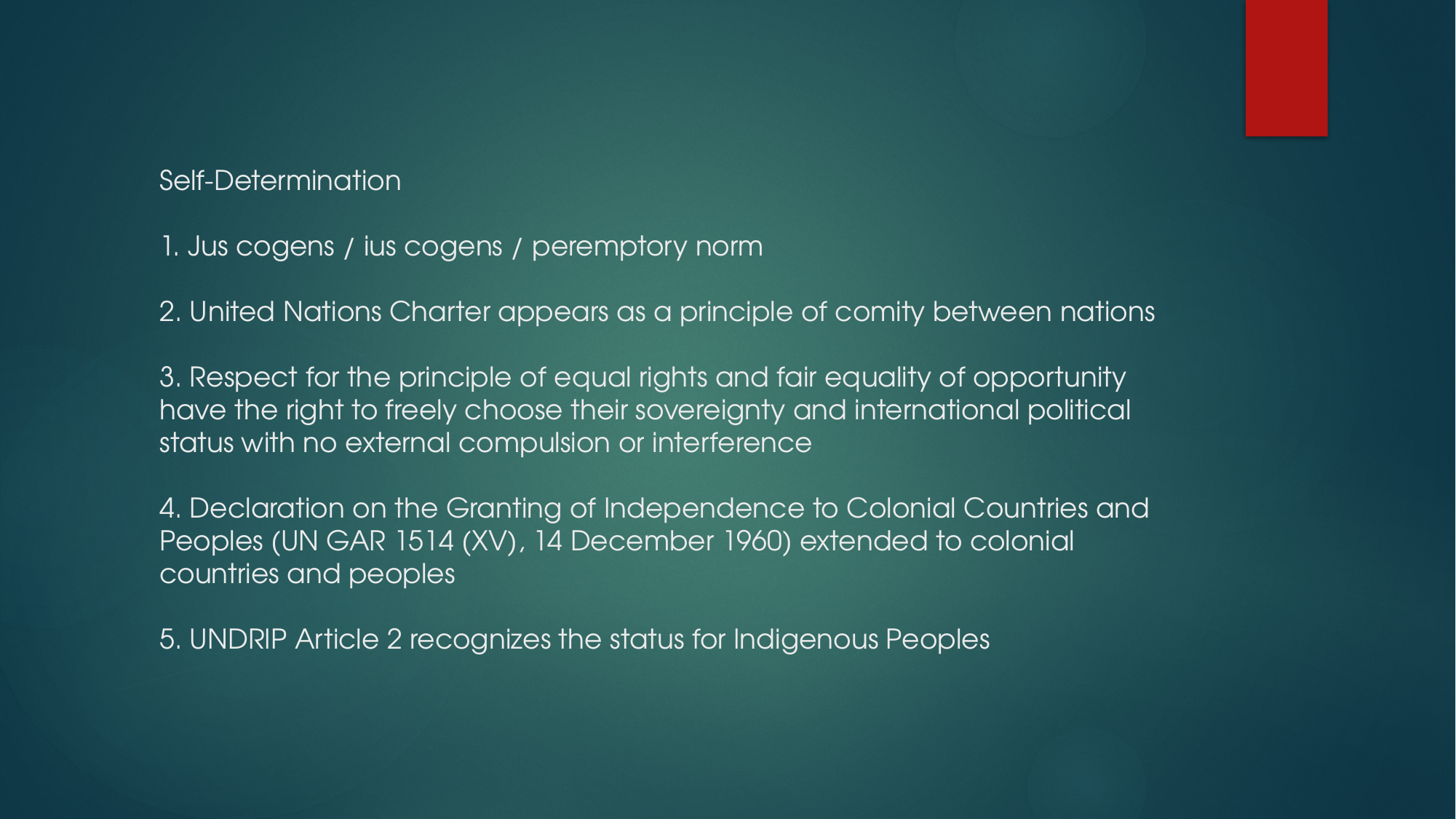

# Self-Determination 1. Jus cogens / ius cogens / peremptory norm 2. United Nations Charter appears as a principle of comity between nations 3. Respect for the principle of equal rights and fair equality of opportunity have the right to freely choose their sovereignty and international political status with no external compulsion or interference 4. Declaration on the Granting of Independence to Colonial Countries and Peoples (UN GAR 1514 (XV), 14 December 1960) extended to colonial countries and peoples 5. UNDRIP Article 2 recognizes the status for Indigenous Peoples